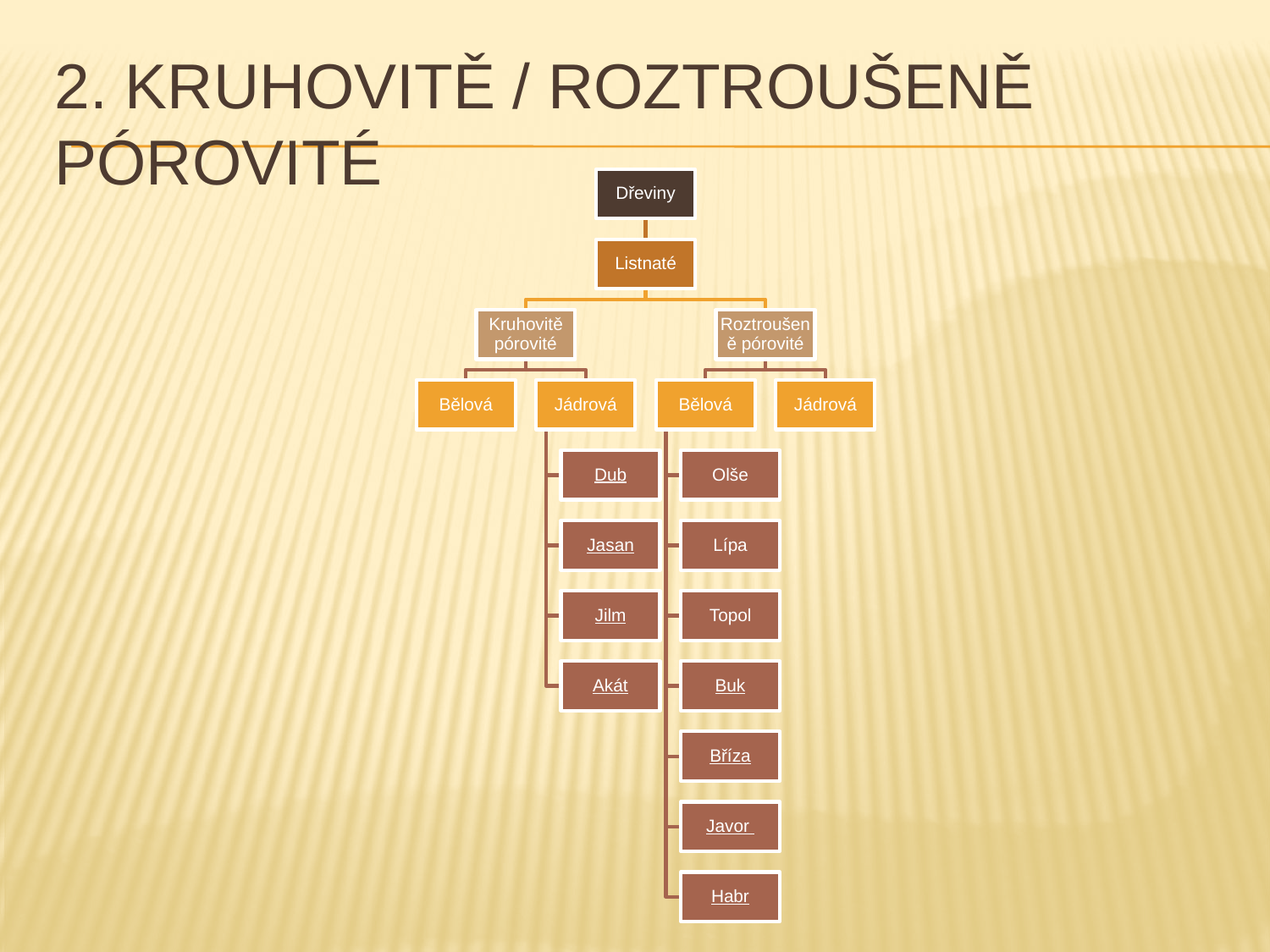

# 2. Kruhovitě / Roztroušeně pórovité
Dřeviny
Listnaté
Kruhovitě pórovité
Bělová
Jádrová
Dub
Jasan
Jilm
Akát
Roztroušeně pórovité
Bělová
Olše
Lípa
Topol
Buk
Bříza
Javor
Habr
Jádrová